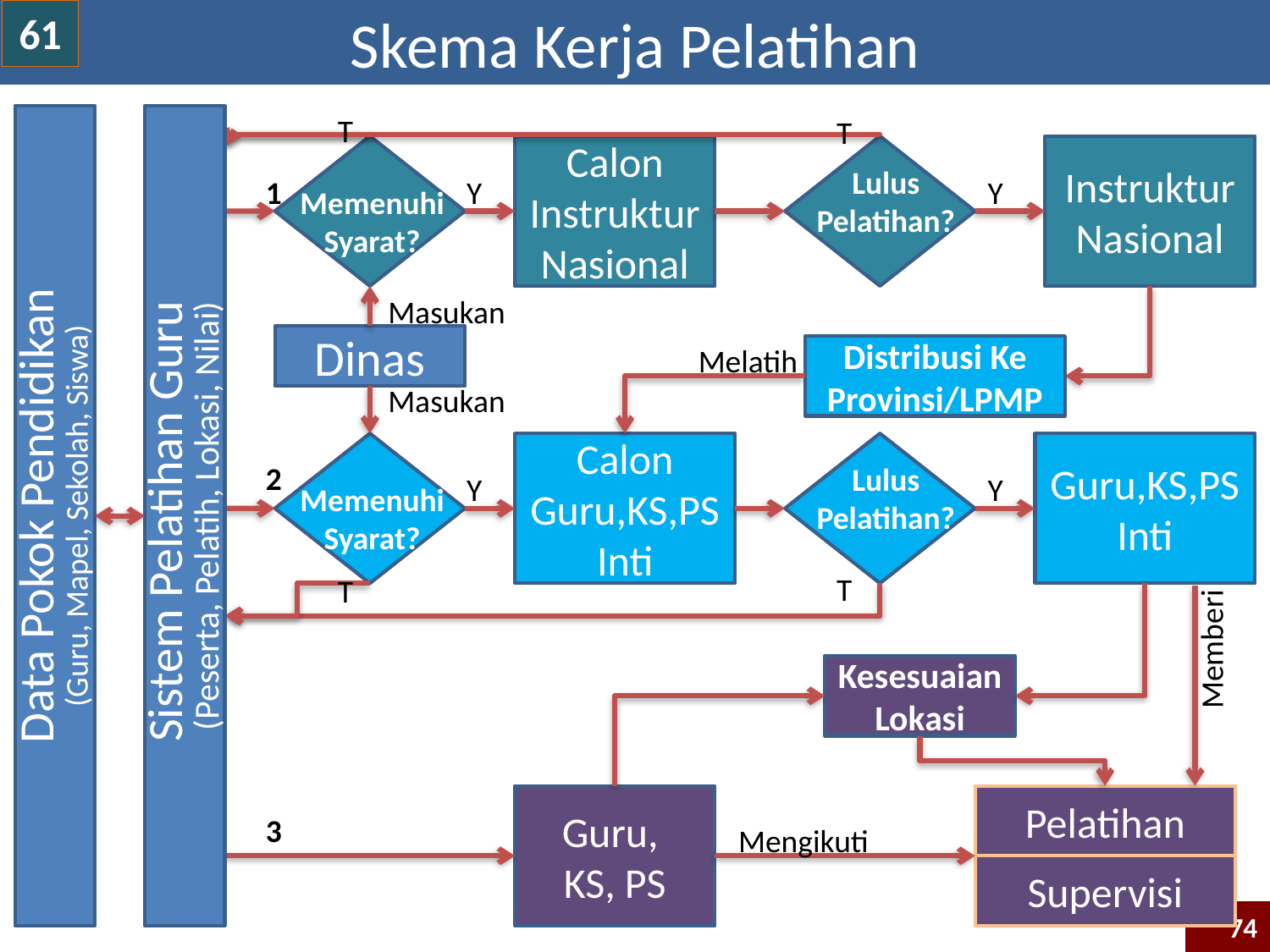

Skema Kerja Pelatihan
61
T
Data Pokok Pendidikan
(Guru, Mapel, Sekolah, Siswa)
Sistem Pelatihan Guru
(Peserta, Pelatih, Lokasi, Nilai)
T

Calon Instruktur Nasional

Instruktur Nasional
Lulus
Pelatihan?
1
Y
Y
Memenuhi
Syarat?
Masukan
Dinas
Melatih
Distribusi Ke Provinsi/LPMP
Masukan

Calon Guru,KS,PS Inti

Guru,KS,PS Inti
2
Lulus
Pelatihan?
Y
Y
Memenuhi
Syarat?
T
T
Memberi
Kesesuaian Lokasi
Guru,
KS, PS
Pelatihan
3
Mengikuti
Supervisi
74